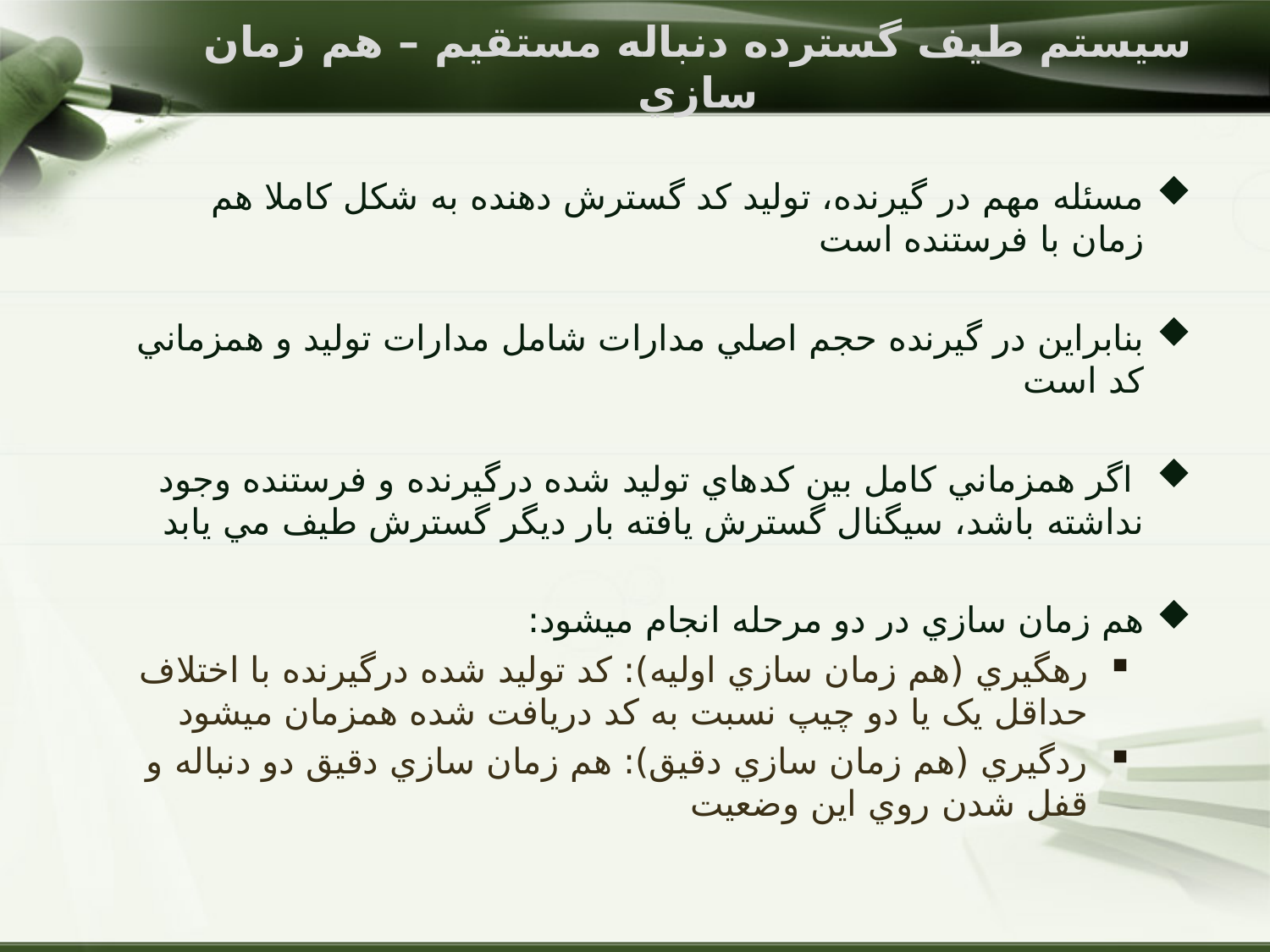

# سيستم طيف گسترده دنباله مستقيم – هم زمان سازي
مسئله مهم در گيرنده، توليد کد گسترش دهنده به شکل کاملا هم زمان با فرستنده است

بنابراين در گيرنده حجم اصلي مدارات شامل مدارات توليد و همزماني کد است

 اگر همزماني کامل بين کدهاي توليد شده درگيرنده و فرستنده وجود نداشته باشد، سيگنال گسترش يافته بار ديگر گسترش طيف مي يابد

هم زمان سازي در دو مرحله انجام مي‎شود:
رهگيري (هم زمان سازي اوليه): کد توليد شده درگيرنده با اختلاف حداقل يک يا دو چيپ نسبت به کد دريافت شده همزمان مي‎شود
ردگيري (هم زمان سازي دقيق): هم زمان سازي دقيق دو دنباله و قفل شدن روي اين وضعيت